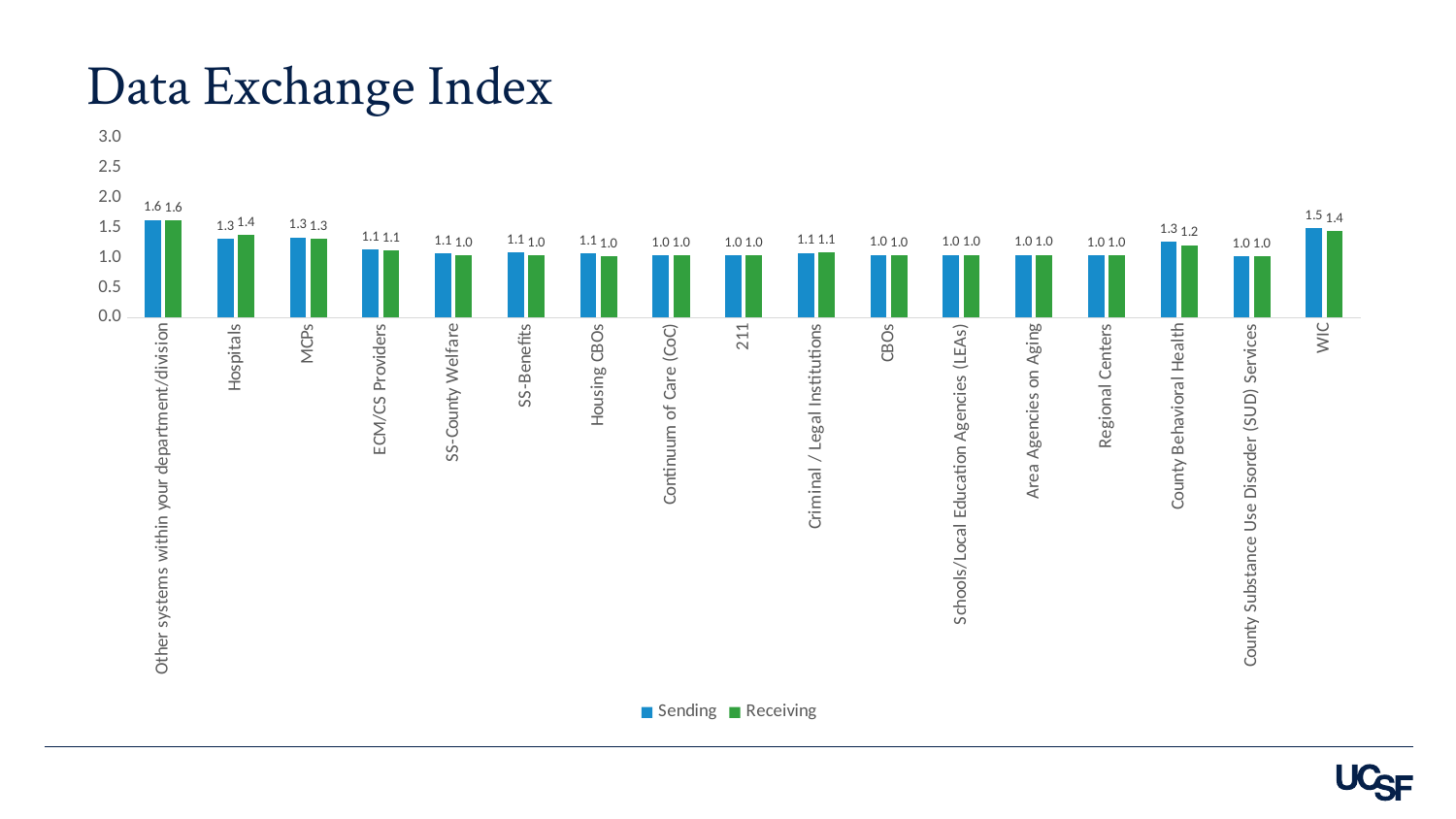

# Data Exchange Index

### Chart

| Category | Sending | Receiving |
|---|---|---|
| Other systems within your department/division | 1.627659574468085 | 1.6170212765957446 |
| Hospitals | 1.3125 | 1.3737373737373737 |
| MCPs | 1.3398058252427185 | 1.3106796116504855 |
| ECM/CS Providers | 1.130952380952381 | 1.1162790697674418 |
| SS-County Welfare | 1.0674157303370786 | 1.035294117647059 |
| SS-Benefits | 1.0813953488372092 | 1.036144578313253 |
| Housing CBOs | 1.0689655172413792 | 1.0235294117647058 |
| Continuum of Care (CoC) | 1.0357142857142858 | 1.037037037037037 |
| 211 | 1.0384615384615385 | 1.0389610389610389 |
| Criminal / Legal Institutions | 1.0795454545454546 | 1.0813953488372092 |
| CBOs | 1.043956043956044 | 1.0337078651685394 |
| Schools/Local Education Agencies (LEAs) | 1.0444444444444445 | 1.0459770114942528 |
| Area Agencies on Aging | 1.0454545454545454 | 1.0470588235294118 |
| Regional Centers | 1.036144578313253 | 1.037037037037037 |
| County Behavioral Health | 1.2688172043010753 | 1.2043010752688172 |
| County Substance Use Disorder (SUD) Services | 1.0229885057471264 | 1.0229885057471264 |
| WIC | 1.4886363636363635 | 1.4382022471910112 |